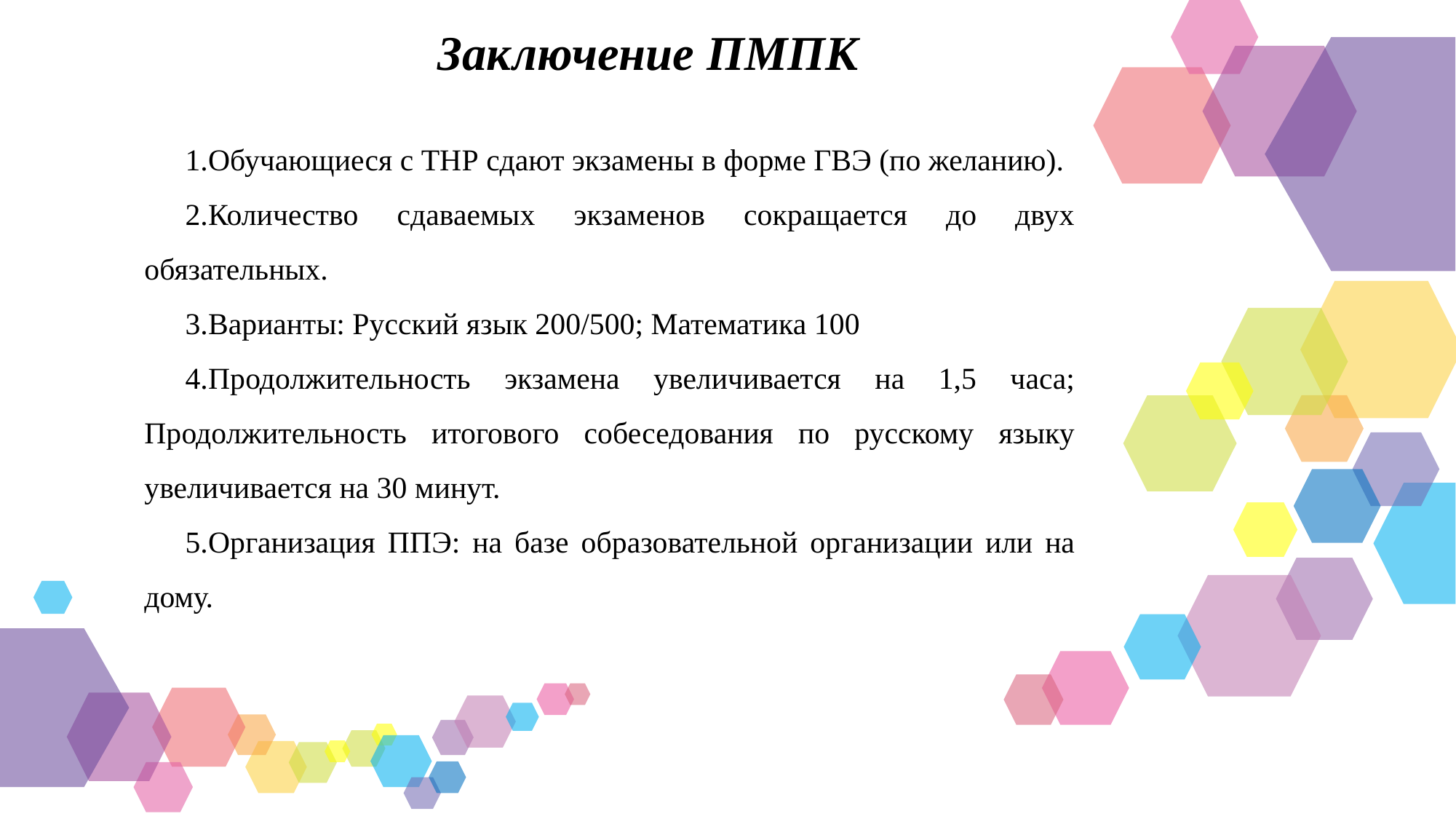

Заключение ПМПК
Обучающиеся с ТНР сдают экзамены в форме ГВЭ (по желанию).
Количество сдаваемых экзаменов сокращается до двух обязательных.
Варианты: Русский язык 200/500; Математика 100
Продолжительность экзамена увеличивается на 1,5 часа; Продолжительность итогового собеседования по русскому языку увеличивается на 30 минут.
Организация ППЭ: на базе образовательной организации или на дому.